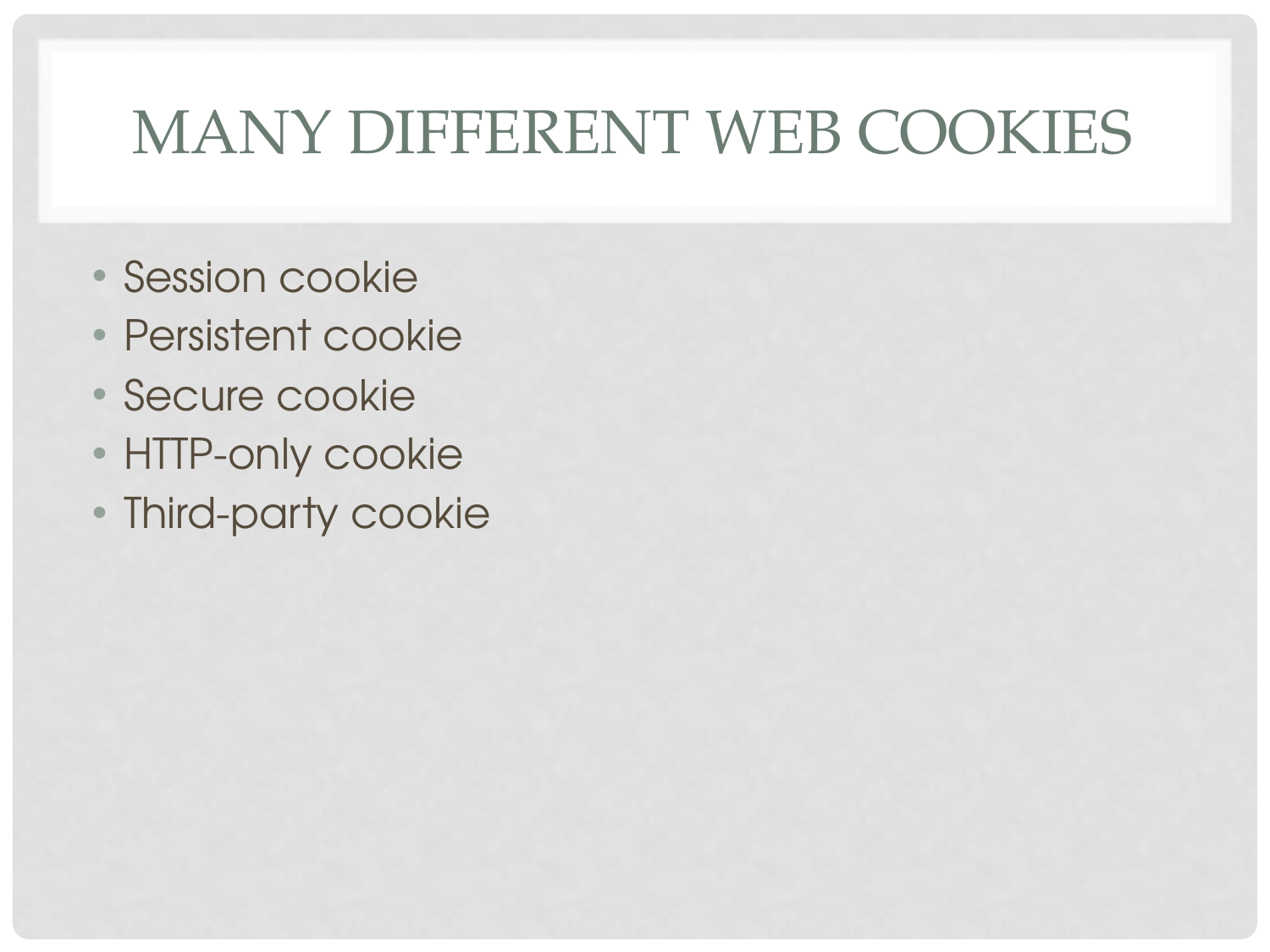

# Many different web cookies
Session cookie
Persistent cookie
Secure cookie
HTTP-only cookie
Third-party cookie